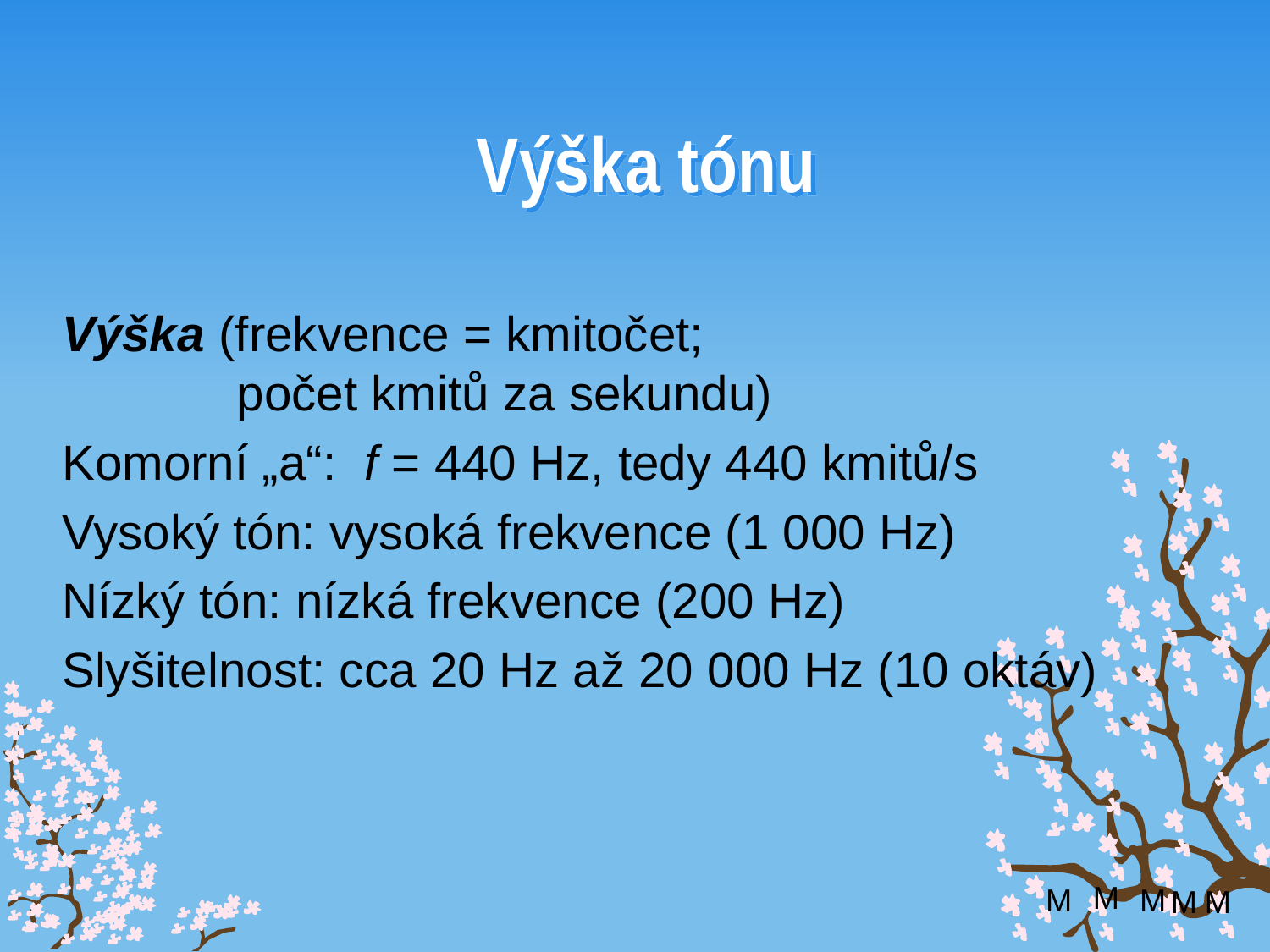

# Výška tónu
Výška (frekvence = kmitočet;
	počet kmitů za sekundu)
Komorní „a“:  f = 440 Hz, tedy 440 kmitů/s
Vysoký tón: vysoká frekvence (1 000 Hz)
Nízký tón: nízká frekvence (200 Hz)
Slyšitelnost: cca 20 Hz až 20 000 Hz (10 oktáv)

M
M
M
M
M